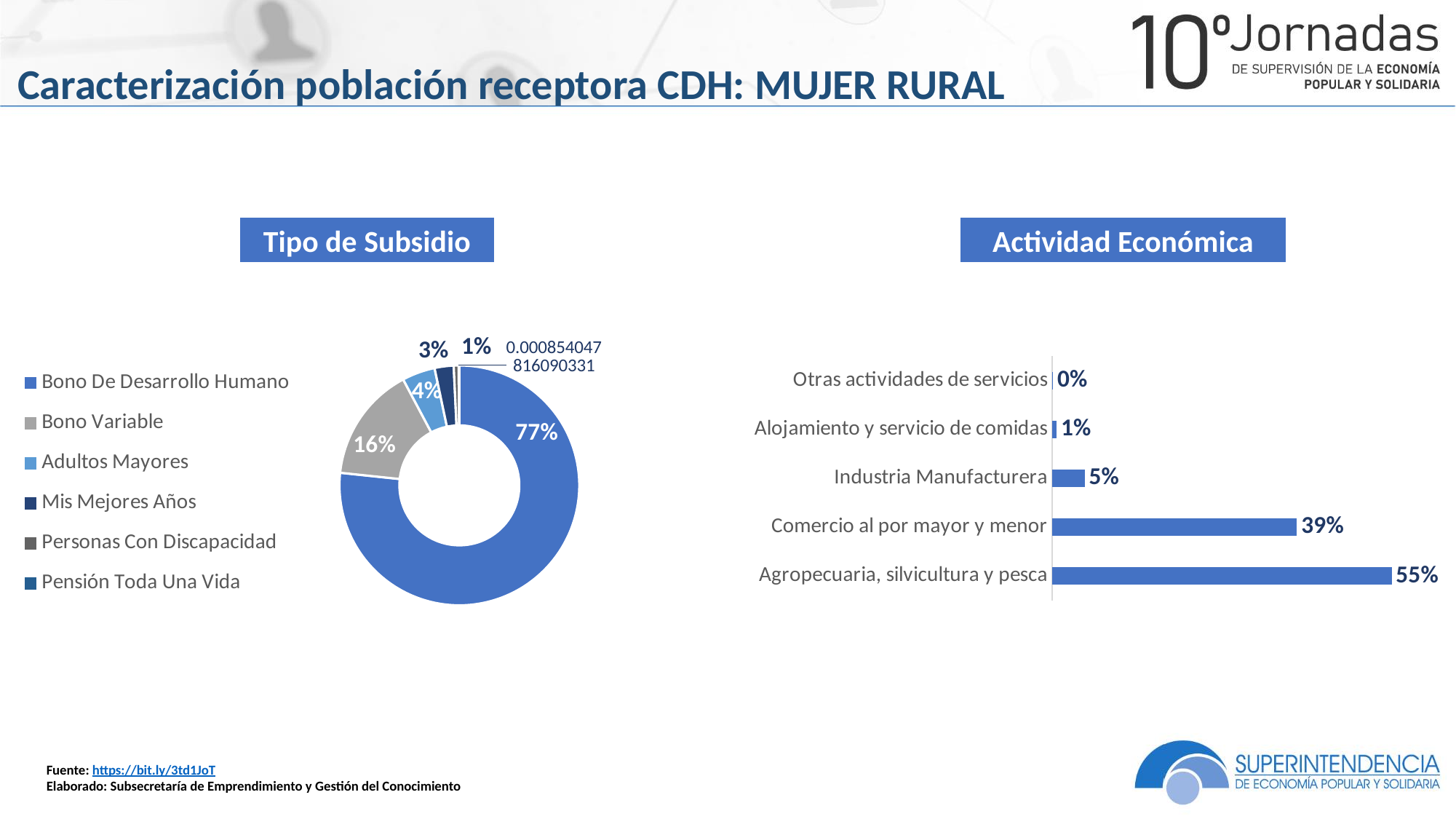

Caracterización población receptora CDH: MUJER RURAL
Tipo de Subsidio
Actividad Económica

### Chart

| Category |  |
|---|---|
| Bono De Desarrollo Humano | 0.7667620118119753 |
| Bono Variable | 0.15560080675756513 |
| Adultos Mayores | 0.04443519029914613 |
| Mis Mejores Años | 0.0256549611531763 |
| Personas Con Discapacidad | 0.00669298216204675 |
| Pensión Toda Una Vida | 0.0008540478160903314 |

### Chart

| Category |  |
|---|---|
| Agropecuaria, silvicultura y pesca | 0.5450536691411703 |
| Comercio al por mayor y menor | 0.3931919684214055 |
| Industria Manufacturera | 0.0523810111996725 |
| Alojamiento y servicio de comidas | 0.007584085771810423 |
| Otras actividades de servicios | 0.0017892654659413141 |
Fuente: https://bit.ly/3td1JoT
Elaborado: Subsecretaría de Emprendimiento y Gestión del Conocimiento